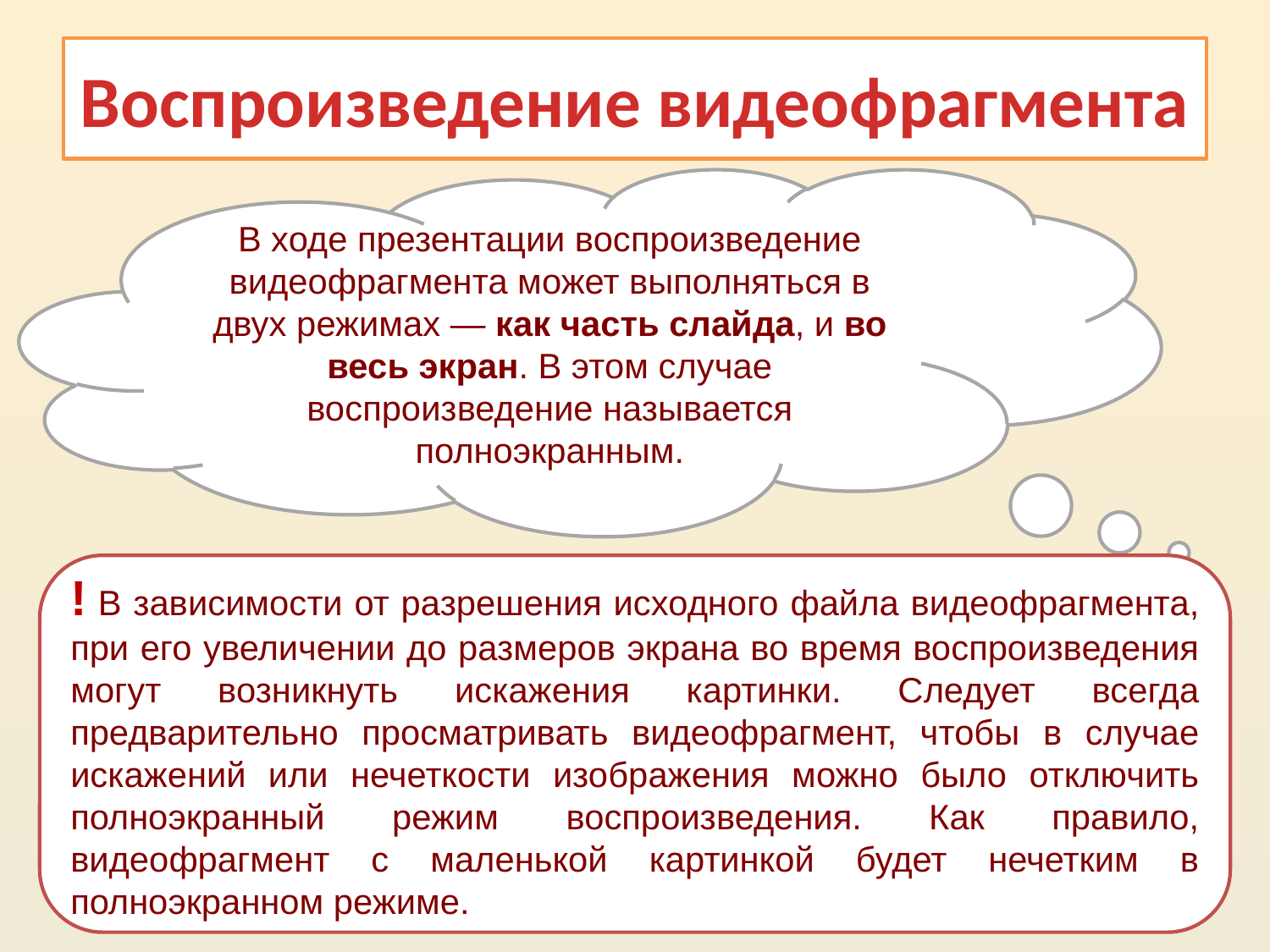

# Воспроизведение видеофрагмента
В ходе презентации воспроизведение видеофрагмента может выполняться в двух режимах — как часть слайда, и во весь экран. В этом случае воспроизведение называется полноэкранным.
! В зависимости от разрешения исходного файла видеофрагмента, при его увеличении до размеров экрана во время воспроизведения могут возникнуть искажения картинки. Следует всегда предварительно просматривать видеофрагмент, чтобы в случае искажений или нечеткости изображения можно было отключить полноэкранный режим воспроизведения. Как правило, видеофрагмент с маленькой картинкой будет нечетким в полноэкранном режиме.